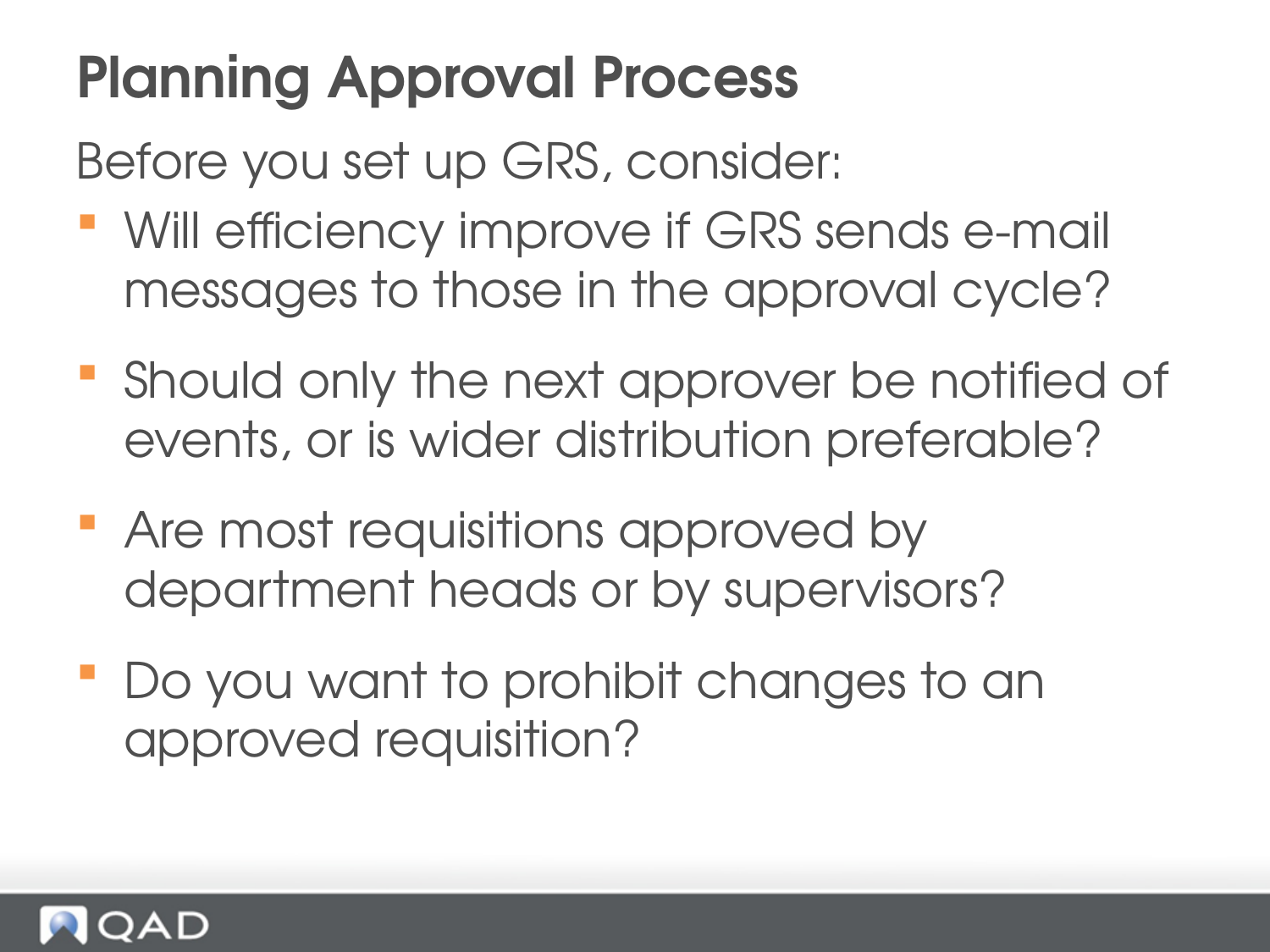

# Planning Approval Process
Before you set up GRS, consider:
Will efficiency improve if GRS sends e-mail messages to those in the approval cycle?
Should only the next approver be notified of events, or is wider distribution preferable?
Are most requisitions approved by department heads or by supervisors?
Do you want to prohibit changes to an approved requisition?